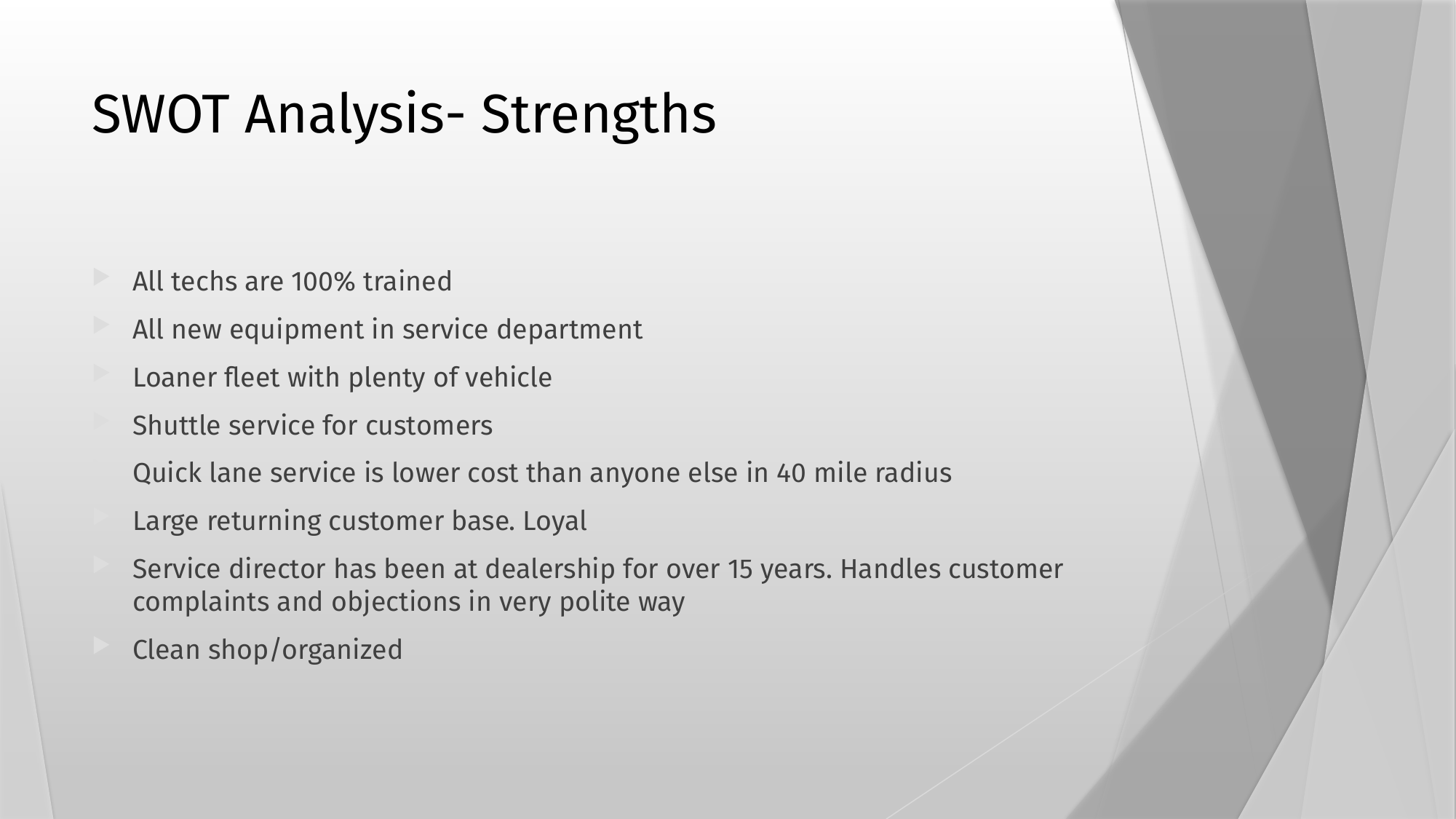

# SWOT Analysis- Strengths
All techs are 100% trained
All new equipment in service department
Loaner fleet with plenty of vehicle
Shuttle service for customers
Quick lane service is lower cost than anyone else in 40 mile radius
Large returning customer base. Loyal
Service director has been at dealership for over 15 years. Handles customer complaints and objections in very polite way
Clean shop/organized